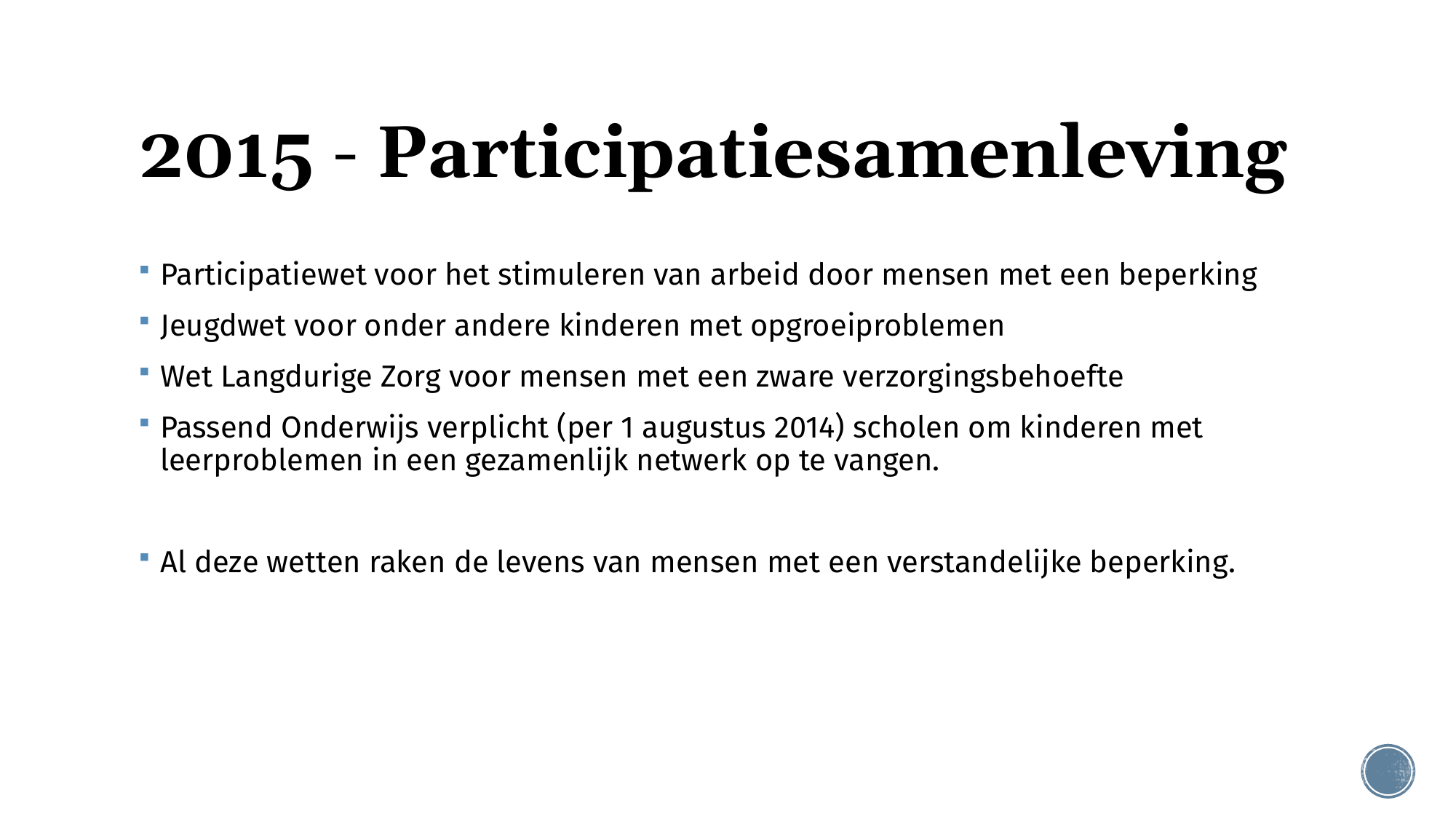

# 2015 - Participatiesamenleving
Participatiewet voor het stimuleren van arbeid door mensen met een beperking
Jeugdwet voor onder andere kinderen met opgroeiproblemen
Wet Langdurige Zorg voor mensen met een zware verzorgingsbehoefte
Passend Onderwijs verplicht (per 1 augustus 2014) scholen om kinderen met leerproblemen in een gezamenlijk netwerk op te vangen.

Al deze wetten raken de levens van mensen met een verstandelijke beperking.